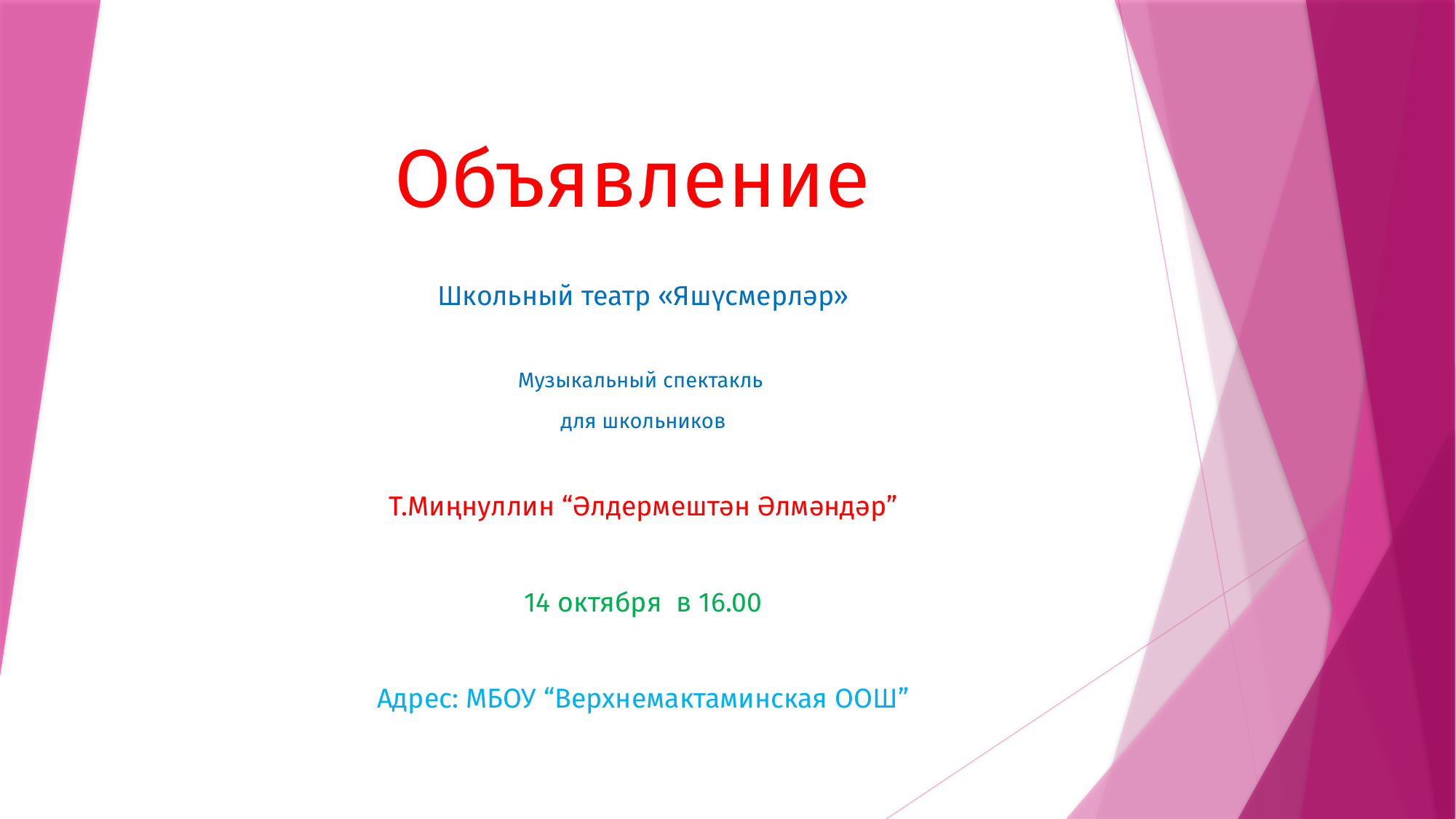

# Объявление
Школьный театр «Яшүсмерләр»

Музыкальный спектакль
для школьников

Т.Миңнуллин “Әлдермештән Әлмәндәр”

14 октября  в 16.00

Адрес: МБОУ “Верхнемактаминская ООШ”